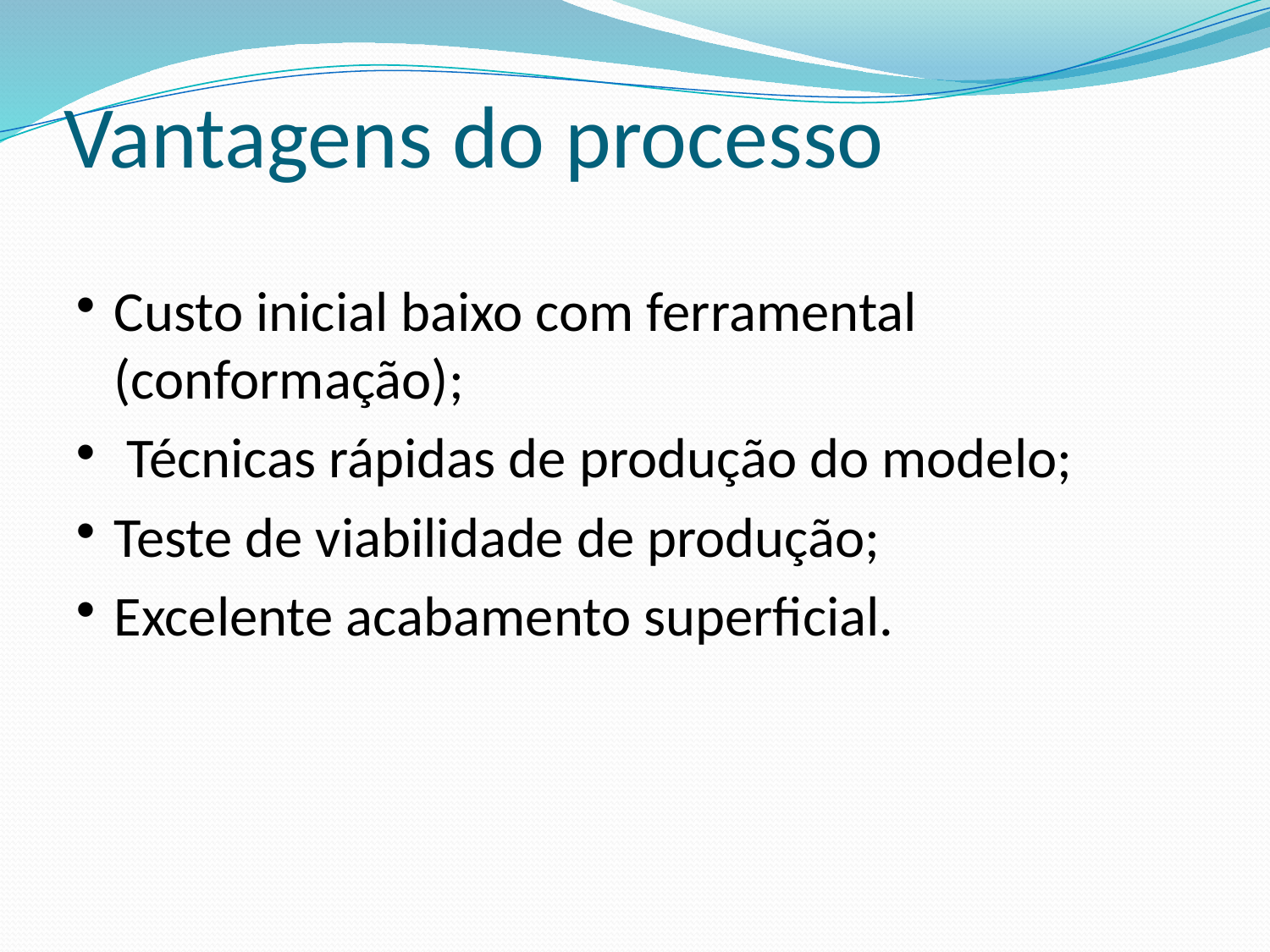

# Vantagens do processo
Custo inicial baixo com ferramental (conformação);
 Técnicas rápidas de produção do modelo;
Teste de viabilidade de produção;
Excelente acabamento superficial.